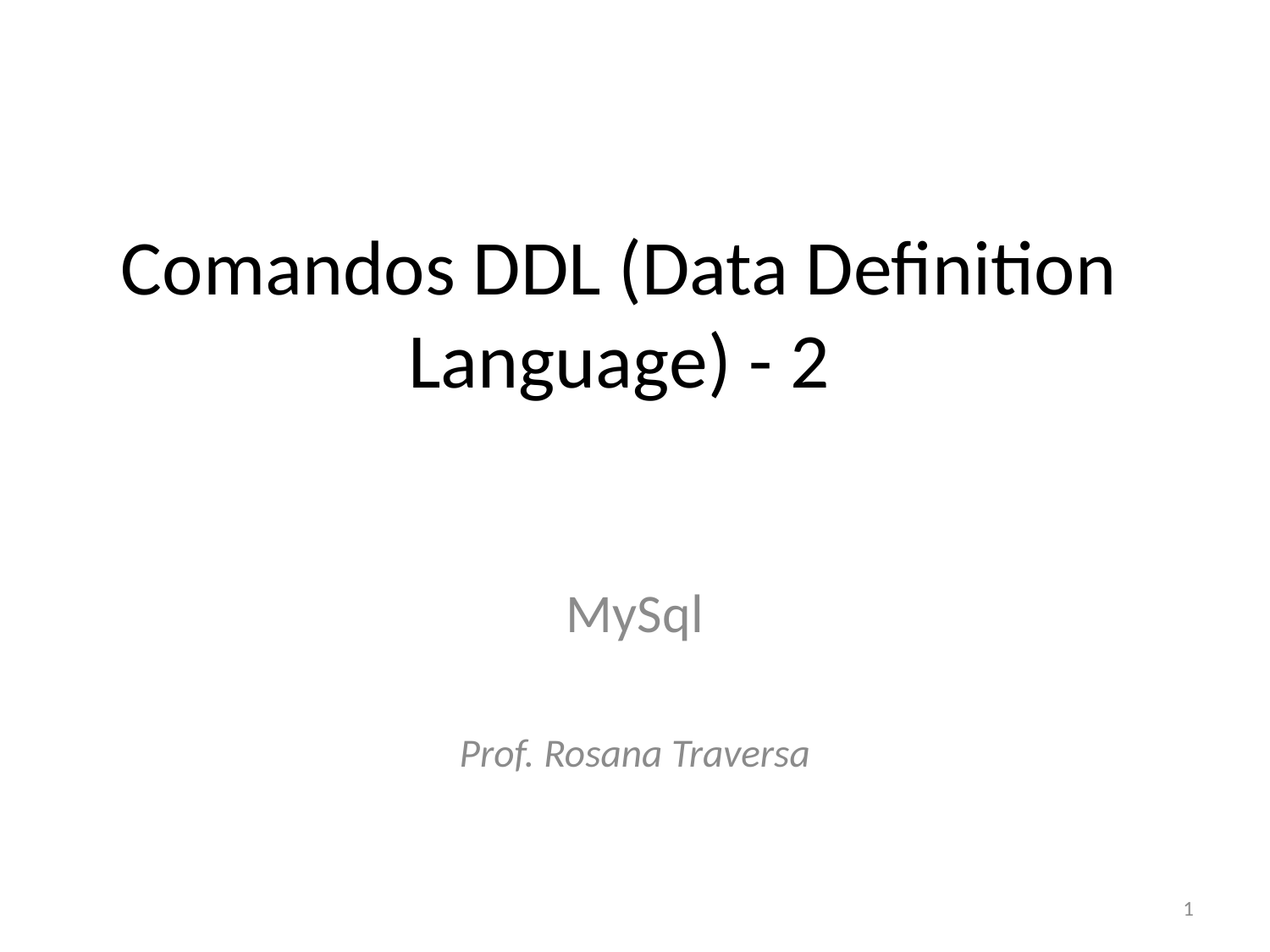

# Comandos DDL (Data Definition Language) - 2

MySql

Prof. Rosana Traversa
1